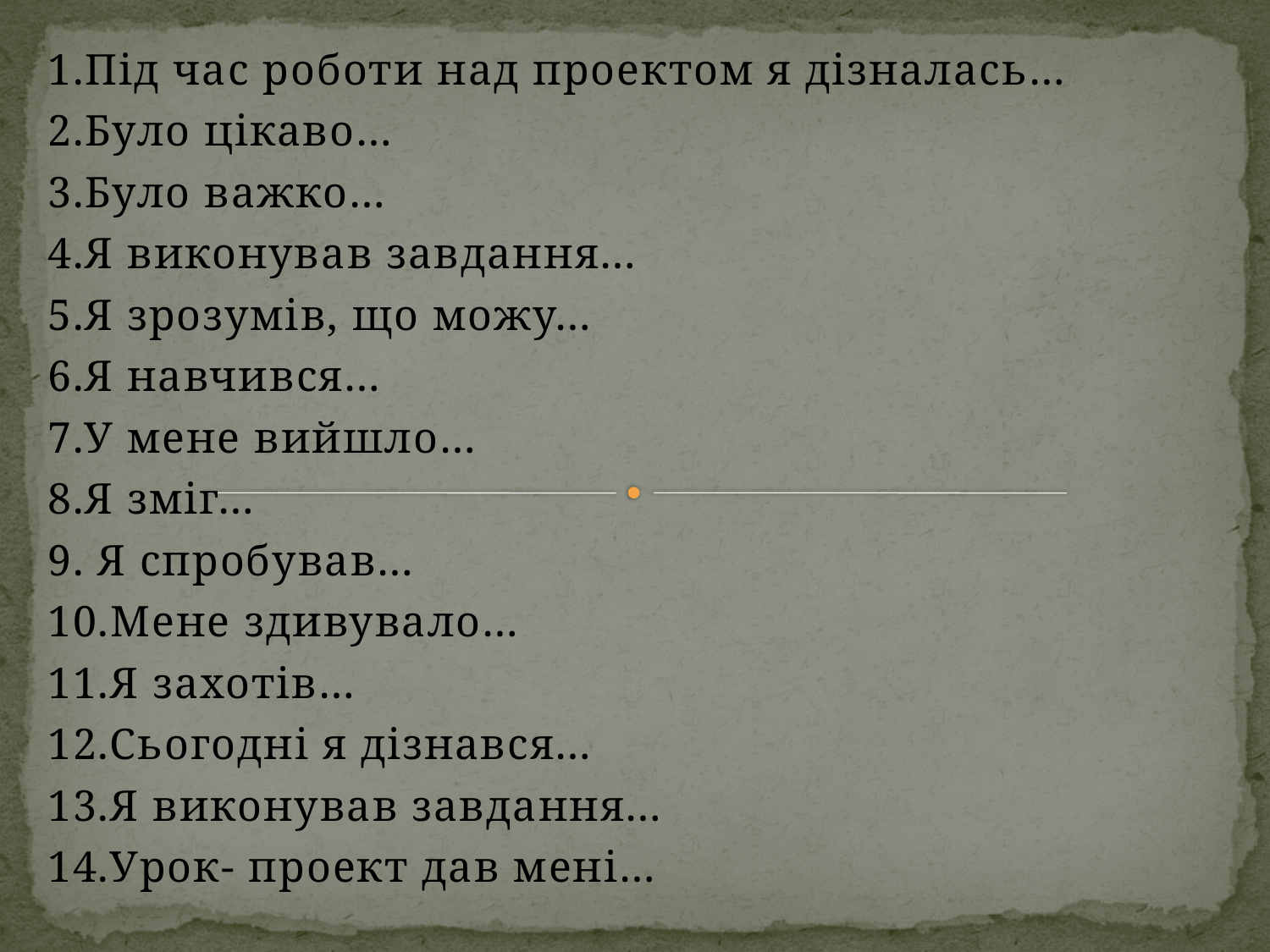

1.Під час роботи над проектом я дізналась…
2.Було цікаво…
3.Було важко…
4.Я виконував завдання…
5.Я зрозумів, що можу…
6.Я навчився…
7.У мене вийшло…
8.Я зміг…
9. Я спробував…
10.Мене здивувало…
11.Я захотів…
12.Сьогодні я дізнався…
13.Я виконував завдання…
14.Урок- проект дав мені…